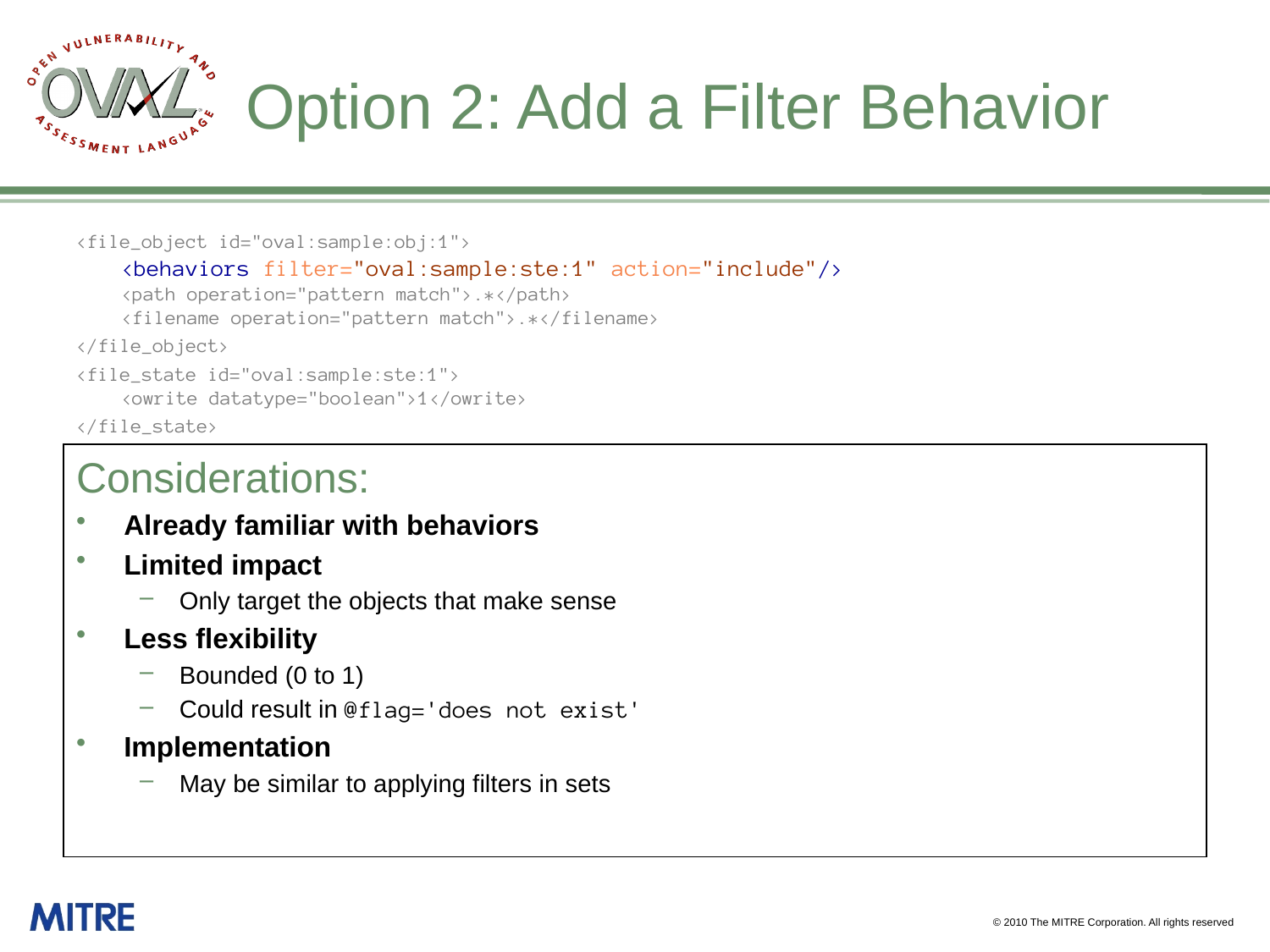

# Option 2: Add a Filter Behavior
<file_object id="oval:sample:obj:1">
<behaviors filter="oval:sample:ste:1" action="include"/>
<path operation="pattern match">.*</path>
<filename operation="pattern match">.*</filename>
</file_object>
<file_state id="oval:sample:ste:1">
<owrite datatype="boolean">1</owrite>
</file_state>
Considerations:
Already familiar with behaviors
Limited impact
Only target the objects that make sense
Less flexibility
Bounded (0 to 1)
Could result in @flag='does not exist'
Implementation
May be similar to applying filters in sets